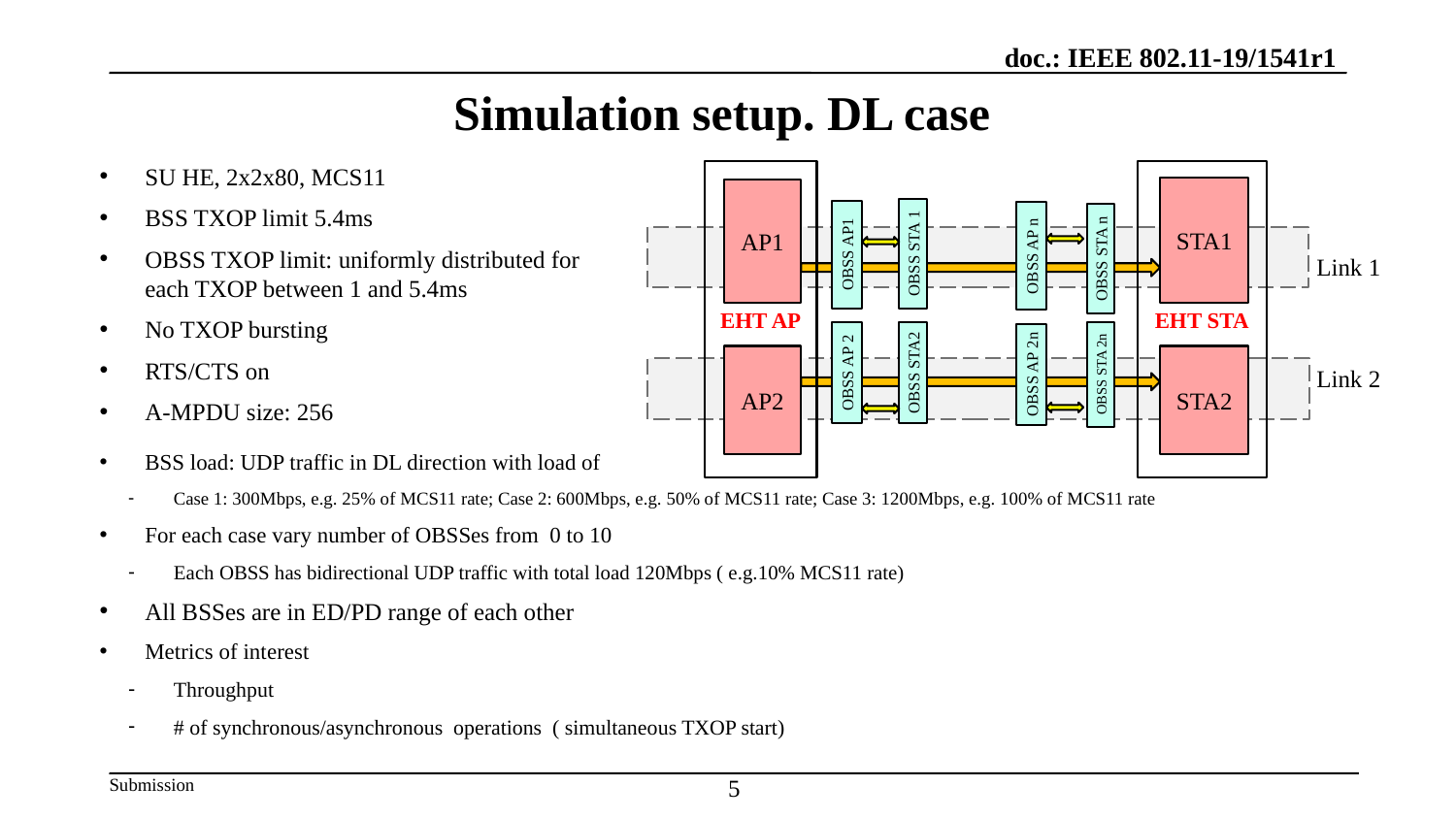

# Simulation setup. DL case
SU HE, 2x2x80, MCS11
BSS TXOP limit 5.4ms
OBSS TXOP limit: uniformly distributed for each TXOP between 1 and 5.4ms
No TXOP bursting
RTS/CTS on
A-MPDU size: 256
EHT AP
AP1
AP2
EHT STA
STA1
STA2
OBSS STA 1
OBSS AP1
OBSS AP n
OBSS STA n

Link 1

OBSS STA 2n
OBSS STA2
OBSS AP 2
OBSS AP 2n
Link 2

BSS load: UDP traffic in DL direction with load of
Case 1: 300Mbps, e.g. 25% of MCS11 rate; Case 2: 600Mbps, e.g. 50% of MCS11 rate; Case 3: 1200Mbps, e.g. 100% of MCS11 rate
For each case vary number of OBSSes from  0 to 10
Each OBSS has bidirectional UDP traffic with total load 120Mbps ( e.g.10% MCS11 rate)
All BSSes are in ED/PD range of each other
Metrics of interest
Throughput
# of synchronous/asynchronous  operations  ( simultaneous TXOP start)
5